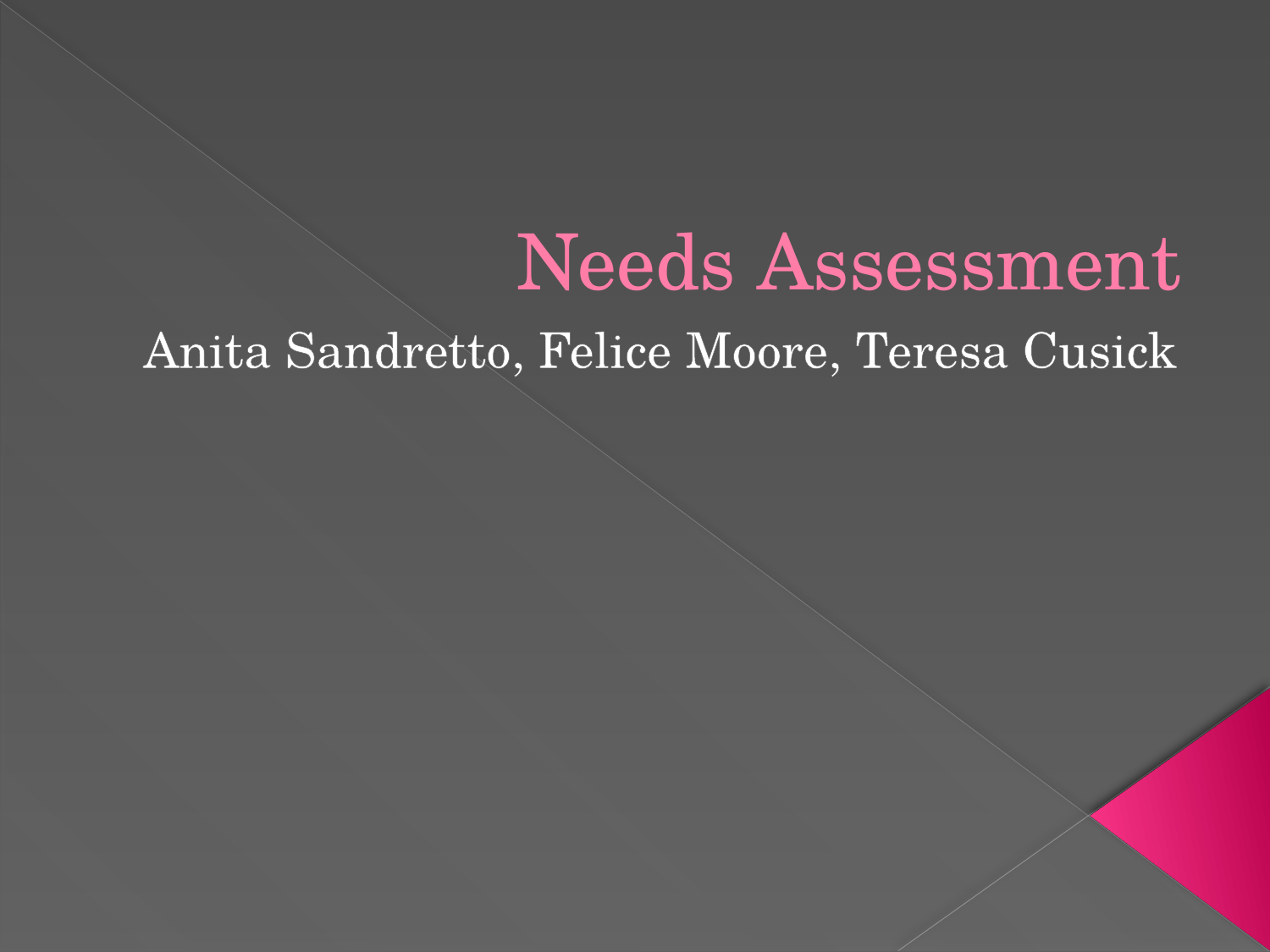

# Needs Assessment
Anita Sandretto, Felice Moore, Teresa Cusick